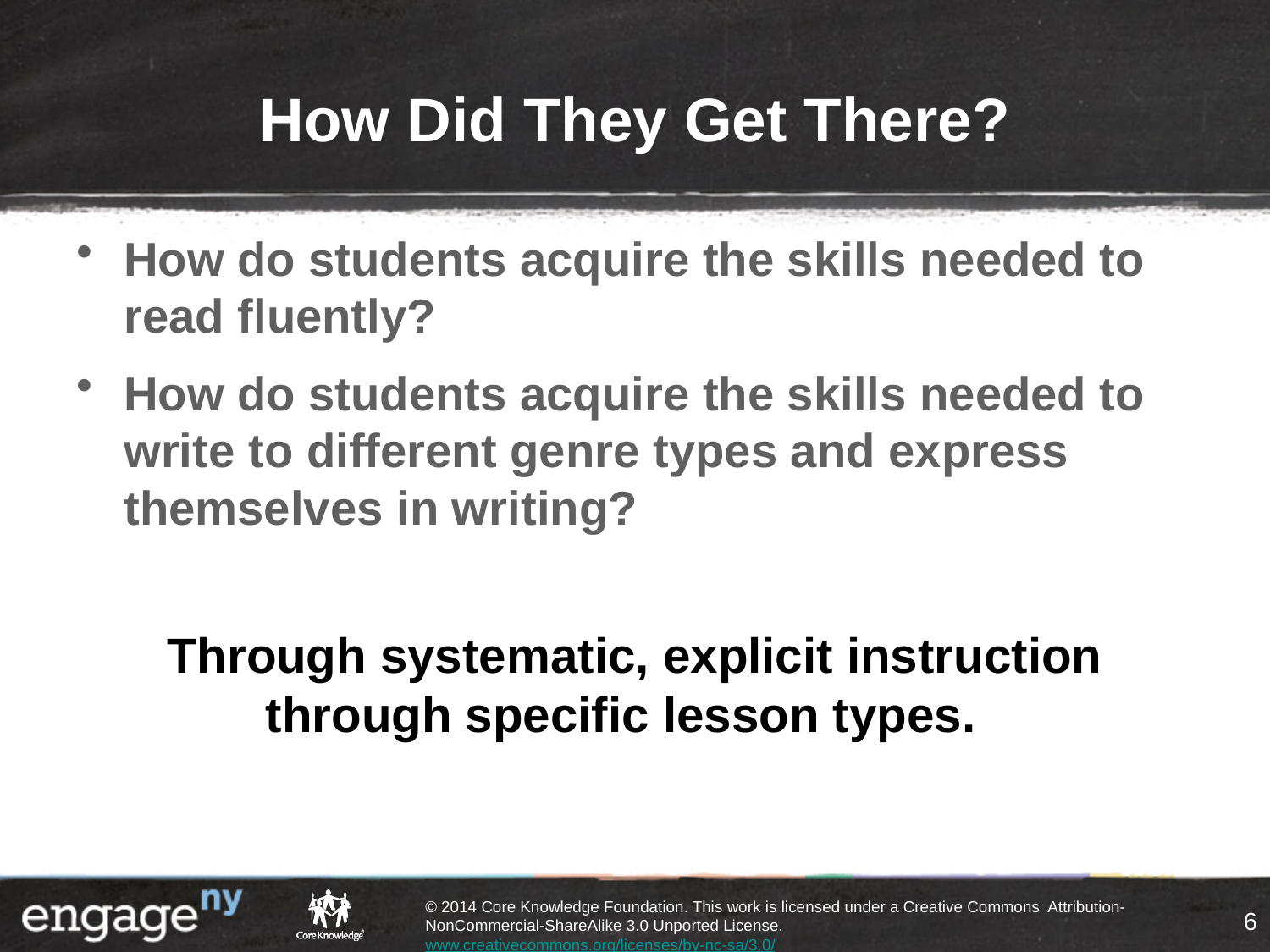

# How Did They Get There?
How do students acquire the skills needed to read fluently?
How do students acquire the skills needed to write to different genre types and express themselves in writing?

Through systematic, explicit instruction through specific lesson types.
6